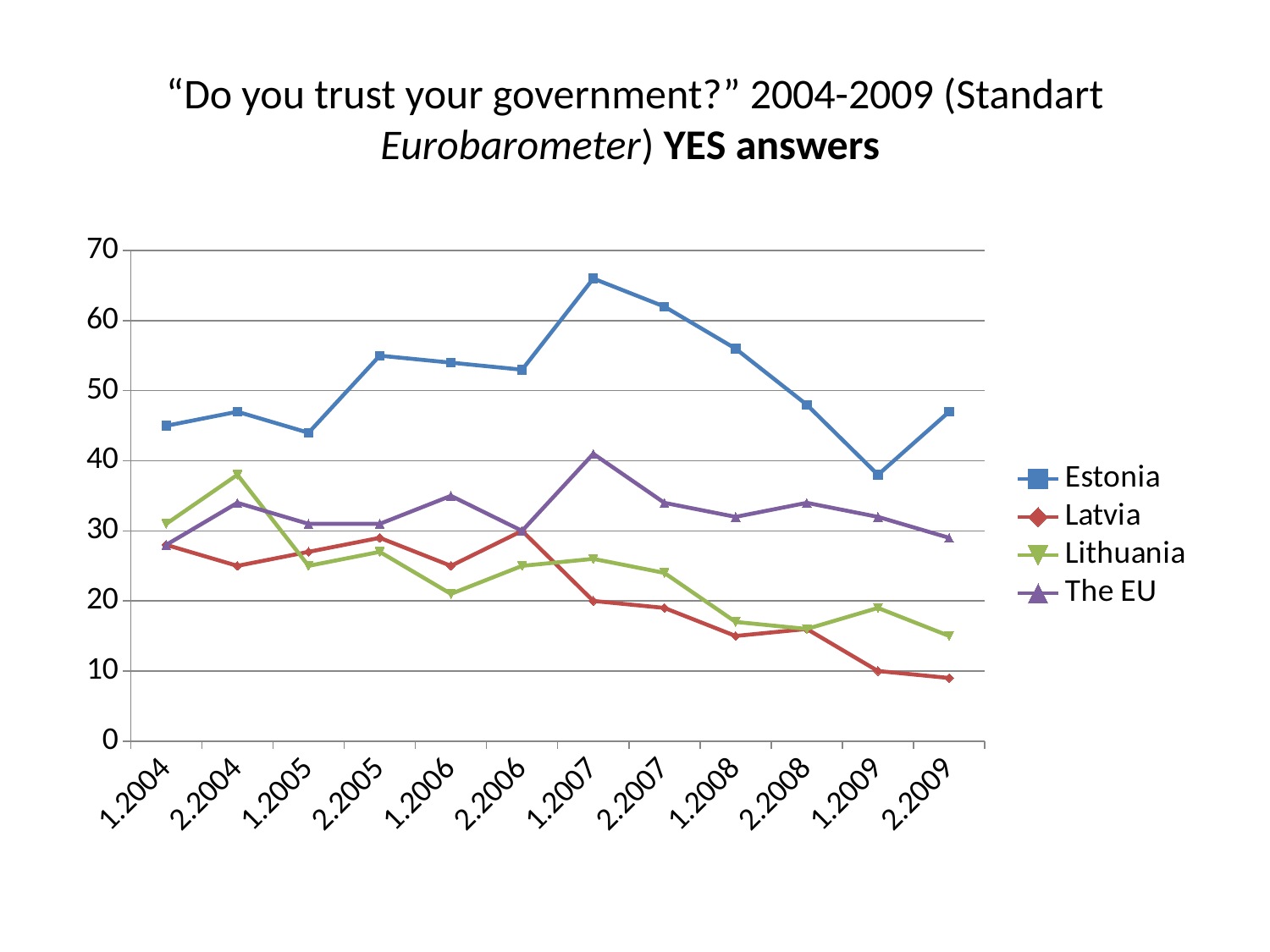

# “Do you trust your government?” 2004-2009 (Standart Eurobarometer) YES answers

### Chart

| Category | Estonia | Latvia | Lithuania | The EU |
|---|---|---|---|---|
| 1.200399999999999 | 45.0 | 28.0 | 31.0 | 28.0 |
| 2.2004000000000001 | 47.0 | 25.0 | 38.0 | 34.0 |
| 1.200499999999999 | 44.0 | 27.0 | 25.0 | 31.0 |
| 2.2004999999999999 | 55.0 | 29.0 | 27.0 | 31.0 |
| 1.200599999999999 | 54.0 | 25.0 | 21.0 | 35.0 |
| 2.2006000000000001 | 53.0 | 30.0 | 25.0 | 30.0 |
| 1.2006999999999992 | 66.0 | 20.0 | 26.0 | 41.0 |
| 2.2006999999999999 | 62.0 | 19.0 | 24.0 | 34.0 |
| 1.2007999999999992 | 56.0 | 15.0 | 17.0 | 32.0 |
| 2.2008000000000001 | 48.0 | 16.0 | 16.0 | 34.0 |
| 1.2008999999999992 | 38.0 | 10.0 | 19.0 | 32.0 |
| 2.2008999999999999 | 47.0 | 9.0 | 15.0 | 29.0 |